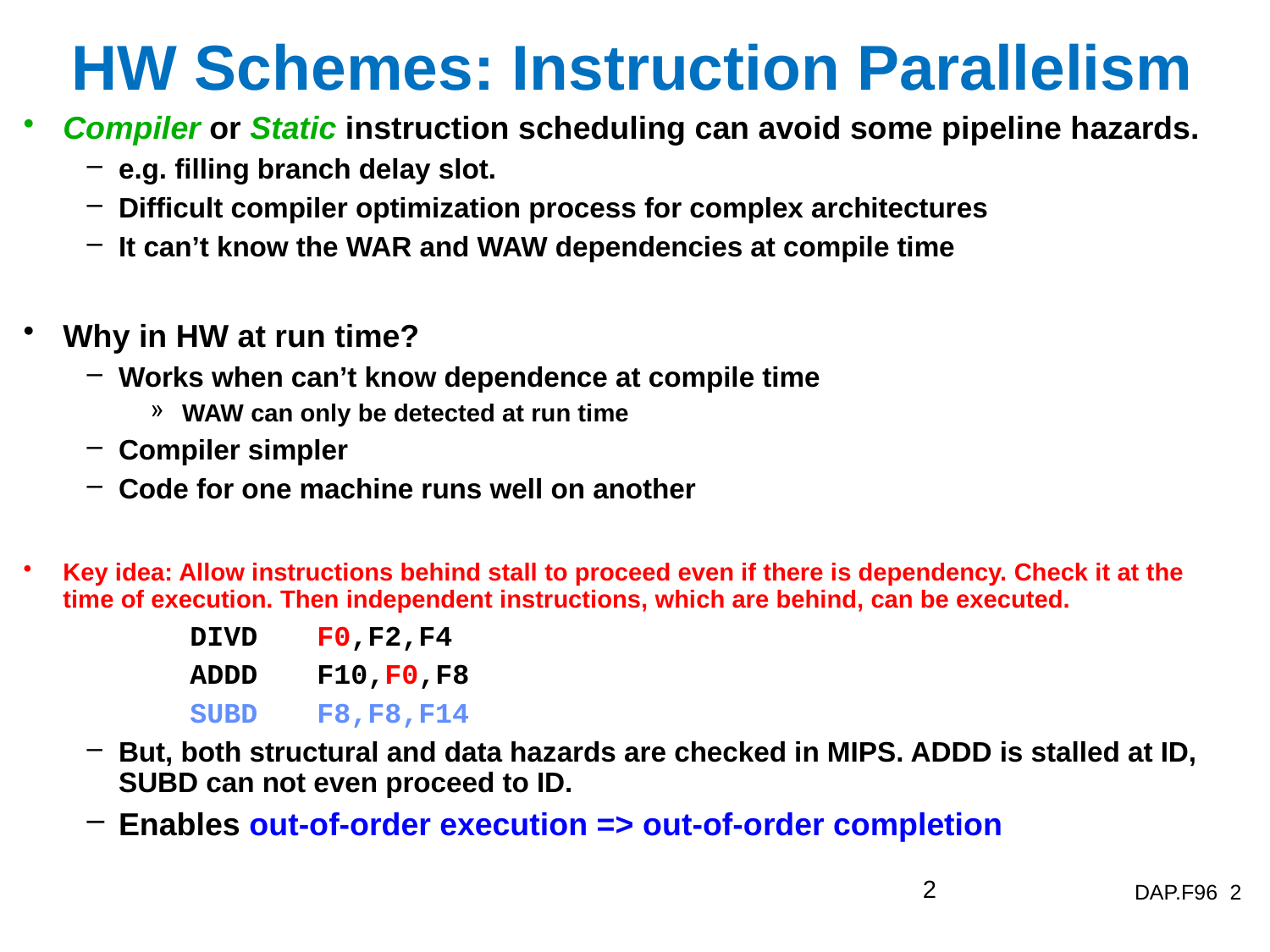

# HW Schemes: Instruction Parallelism
Compiler or Static instruction scheduling can avoid some pipeline hazards.
e.g. filling branch delay slot.
Difficult compiler optimization process for complex architectures
It can’t know the WAR and WAW dependencies at compile time

Why in HW at run time?
Works when can’t know dependence at compile time
WAW can only be detected at run time
Compiler simpler
Code for one machine runs well on another

Key idea: Allow instructions behind stall to proceed even if there is dependency. Check it at the time of execution. Then independent instructions, which are behind, can be executed.
		DIVD	F0,F2,F4
		ADDD	F10,F0,F8
		SUBD	F8,F8,F14
But, both structural and data hazards are checked in MIPS. ADDD is stalled at ID, SUBD can not even proceed to ID.
Enables out-of-order execution => out-of-order completion

2